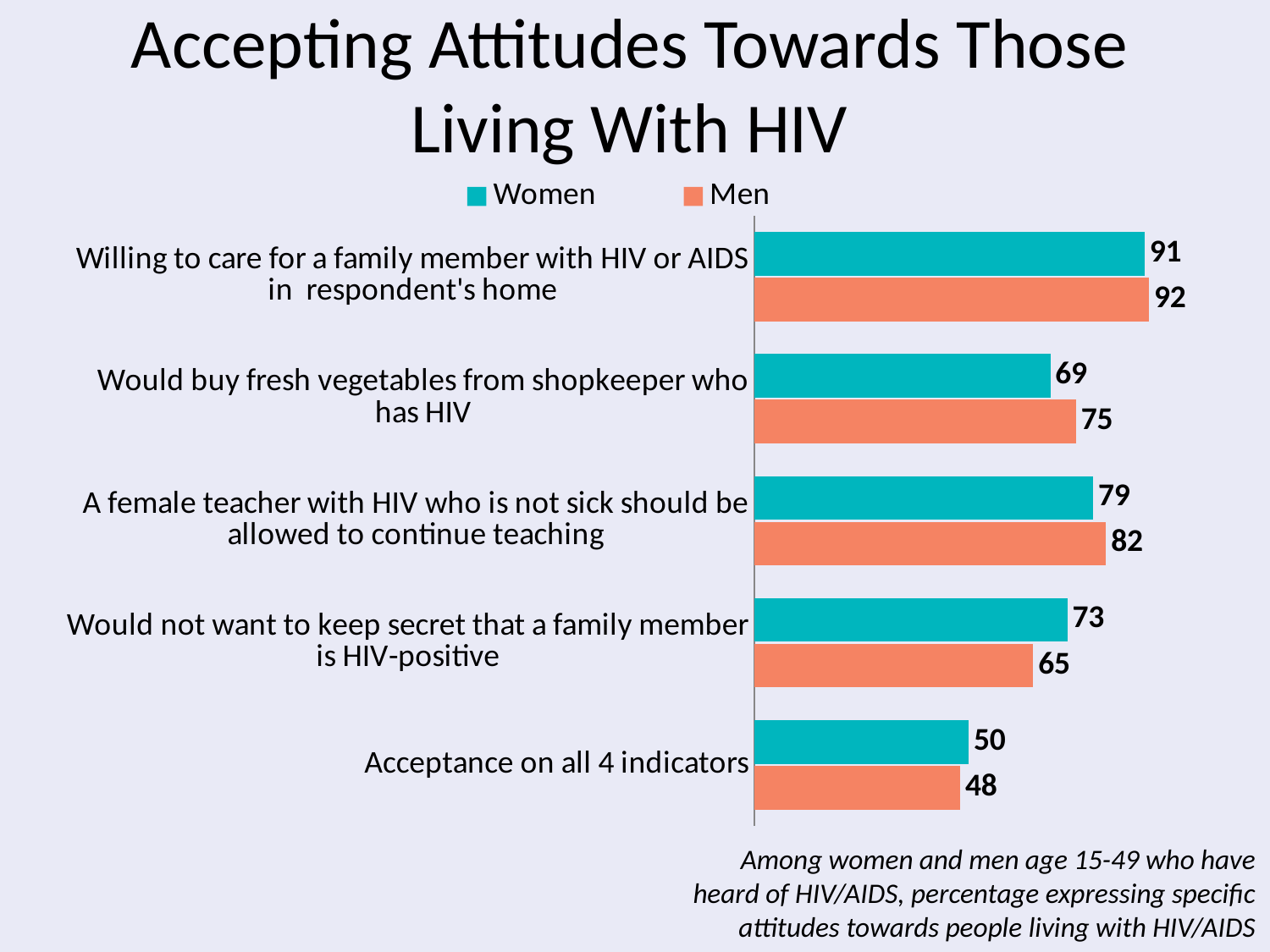

# Accepting Attitudes Towards Those Living With HIV

### Chart

| Category | Men  | Women |
|---|---|---|
| Acceptance on all 4 indicators | 48.0 | 50.0 |
| Would not want to keep secret that a family member is HIV-positive | 65.0 | 73.0 |
| A female teacher with HIV who is not sick should be allowed to continue teaching | 82.0 | 79.0 |
| Would buy fresh vegetables from shopkeeper who has HIV | 75.0 | 69.0 |
| Willing to care for a family member with HIV or AIDS in  respondent's home | 92.0 | 91.0 |
Among women and men age 15-49 who have heard of HIV/AIDS, percentage expressing specific attitudes towards people living with HIV/AIDS